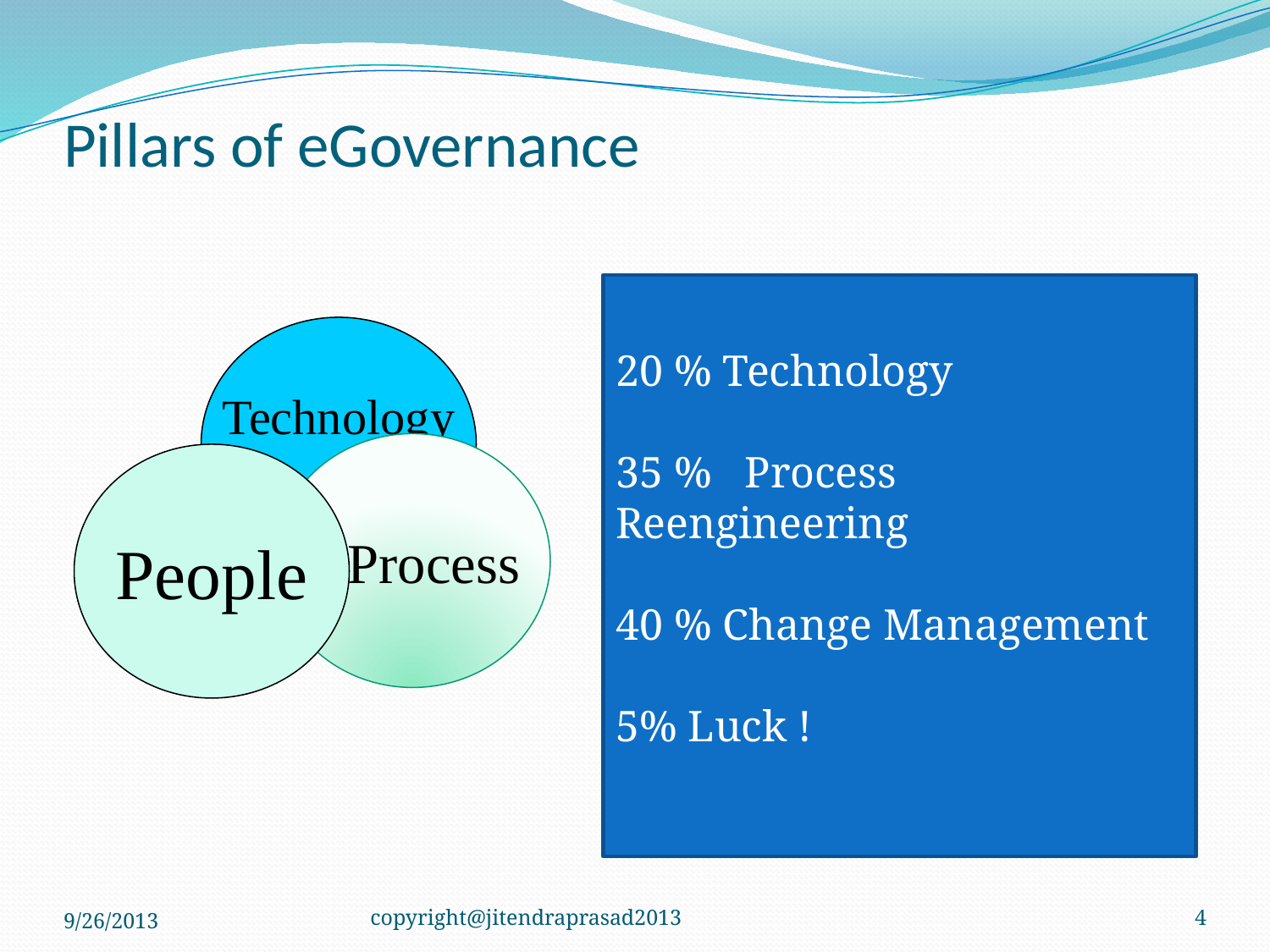

# Pillars of eGovernance

20 % Technology

35 %   Process Reengineering

40 % Change Management

5% Luck !

Technology

   Process
People
9/26/2013
copyright@jitendraprasad2013
4